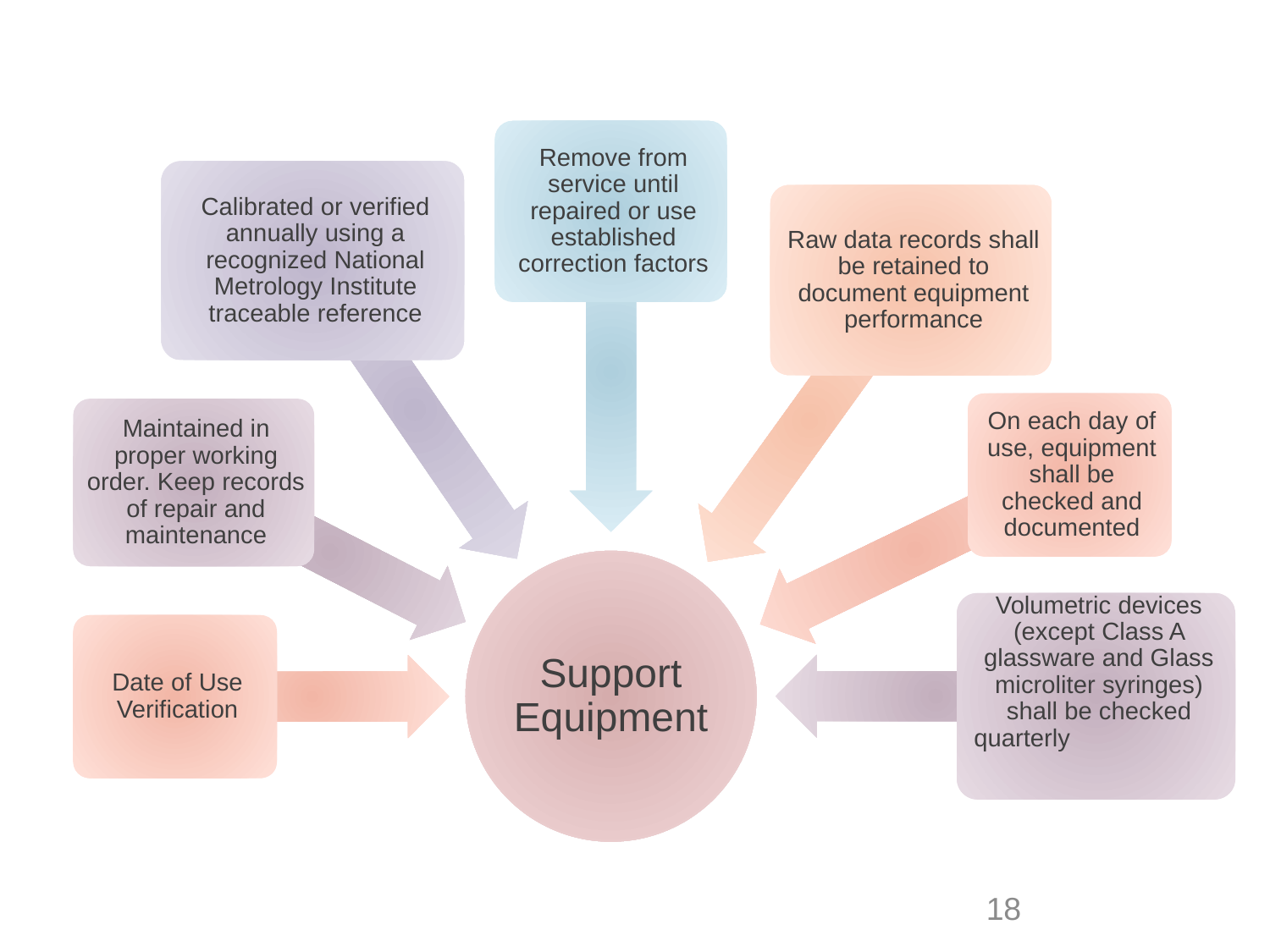

Support Equipment
Date of Use Verification
Maintained in proper working order. Keep records of repair and maintenance
Calibrated or verified annually using a recognized National Metrology Institute traceable reference
Remove from service until repaired or use established correction factors
Raw data records shall be retained to document equipment performance
On each day of use, equipment shall be checked and documented
Volumetric devices (except Class A glassware and Glass microliter syringes) shall be checked quarterly

18